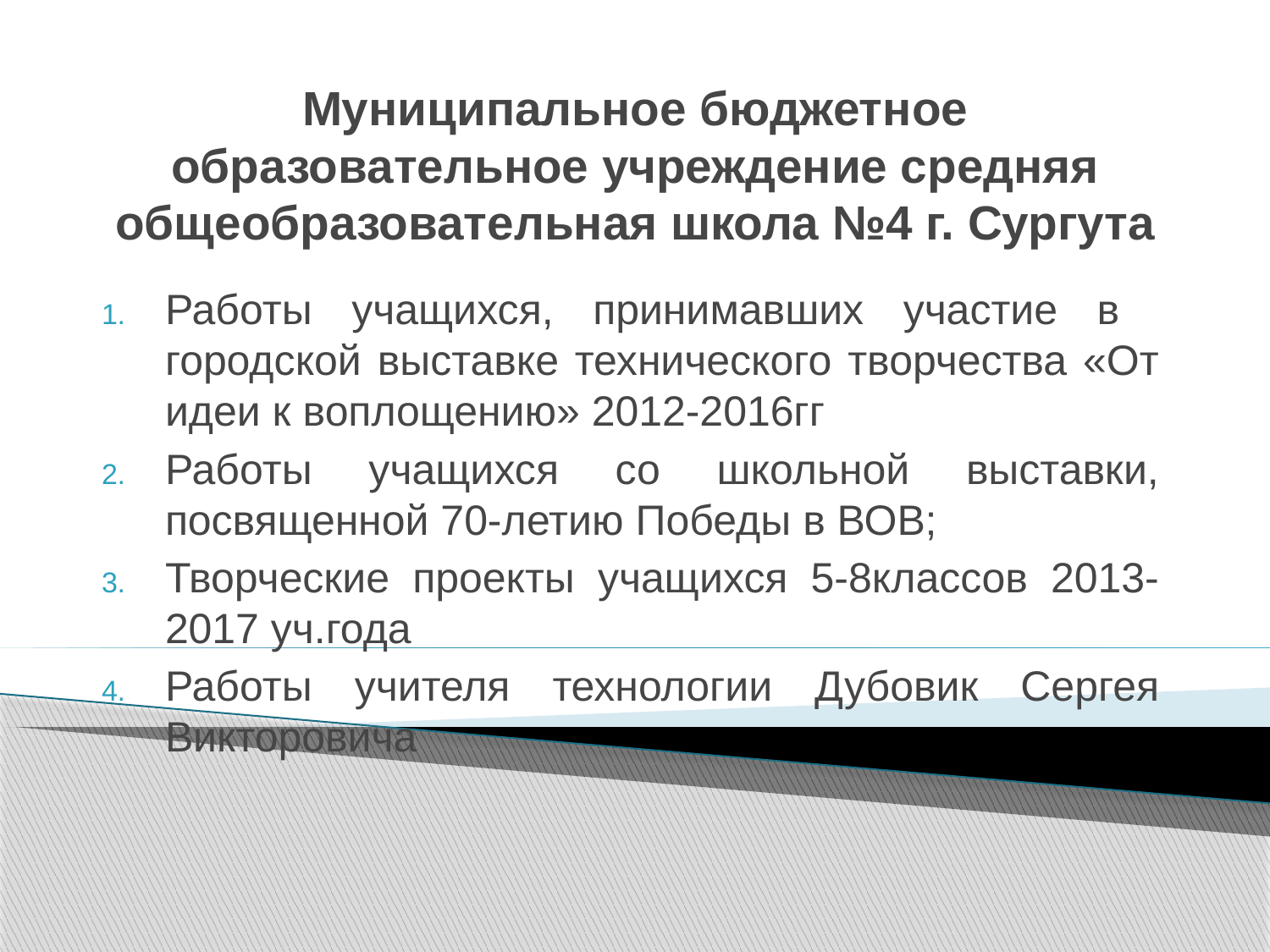

# Муниципальное бюджетное образовательное учреждение средняя общеобразовательная школа №4 г. Сургута
Работы учащихся, принимавших участие в  городской выставке технического творчества «От идеи к воплощению» 2012-2016гг
Работы учащихся со школьной выставки, посвященной 70-летию Победы в ВОВ;
Творческие проекты учащихся 5-8классов 2013-2017 уч.года
Работы учителя технологии Дубовик Сергея Викторовича